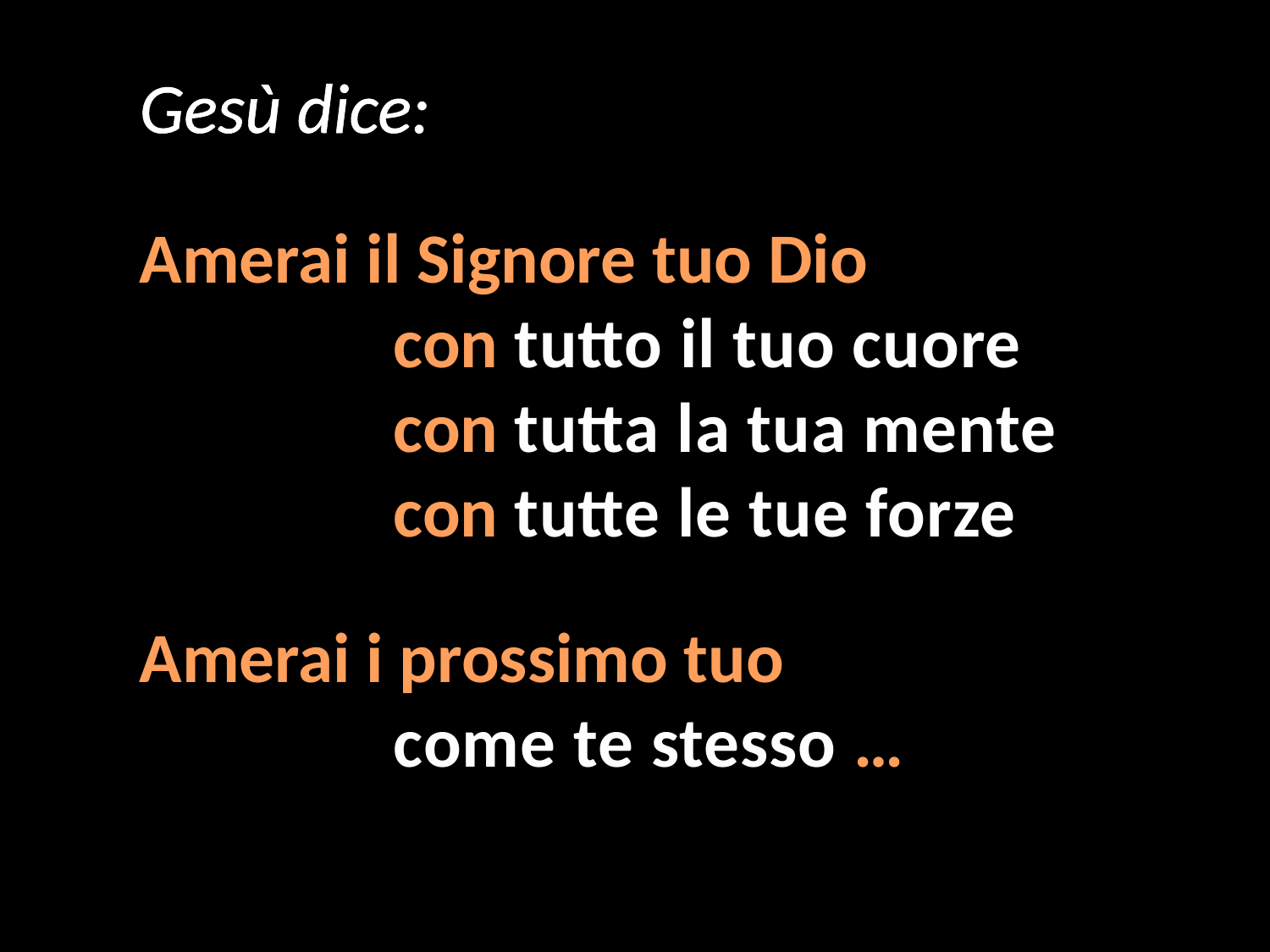

Gesù dice:
	Amerai il Signore tuo Dio
			con tutto il tuo cuore
			con tutta la tua mente
			con tutte le tue forze
	Amerai i prossimo tuo
			come te stesso …